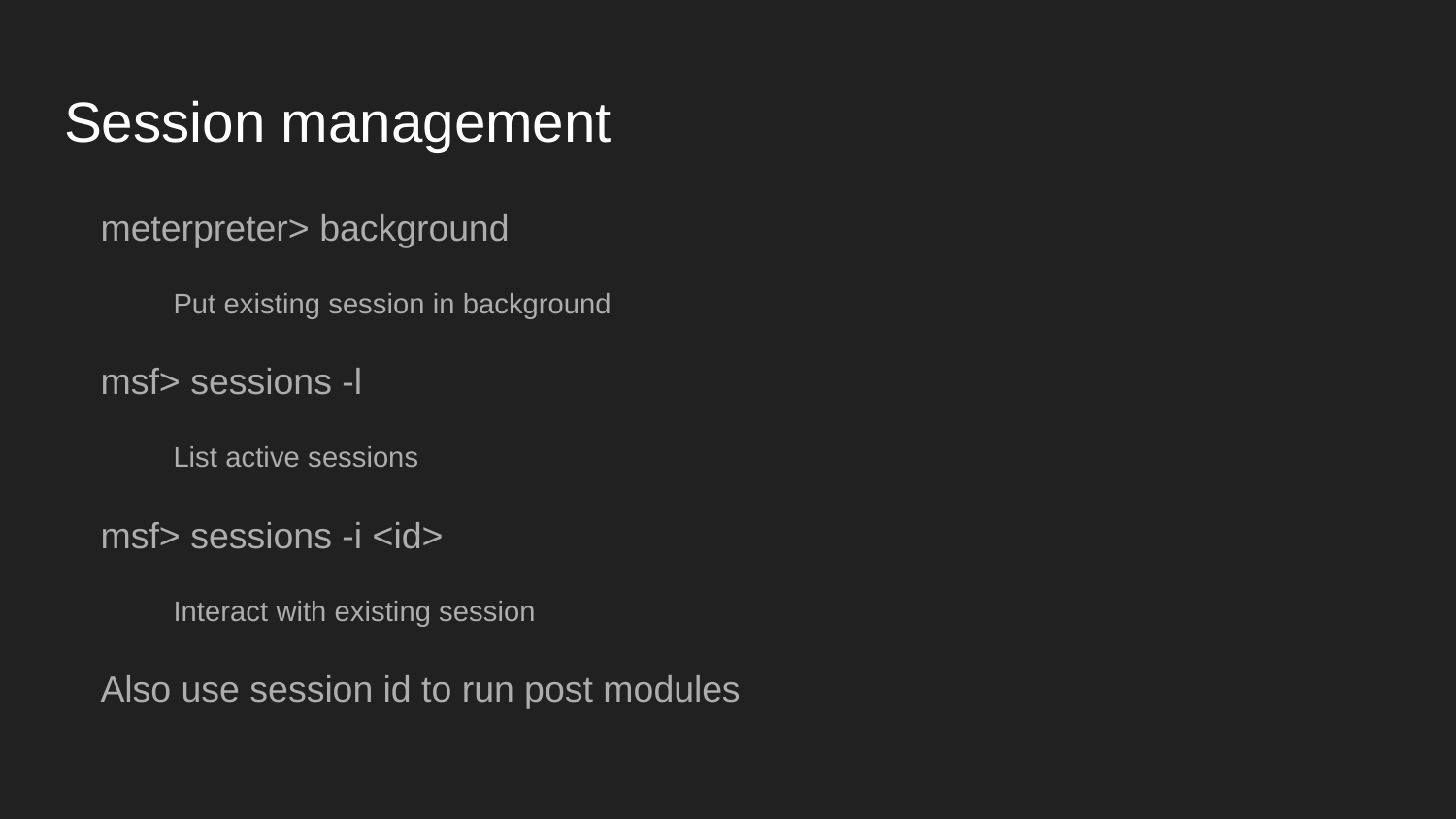

# Session management
meterpreter> background
Put existing session in background
msf> sessions -l
List active sessions
msf> sessions -i <id>
Interact with existing session
Also use session id to run post modules